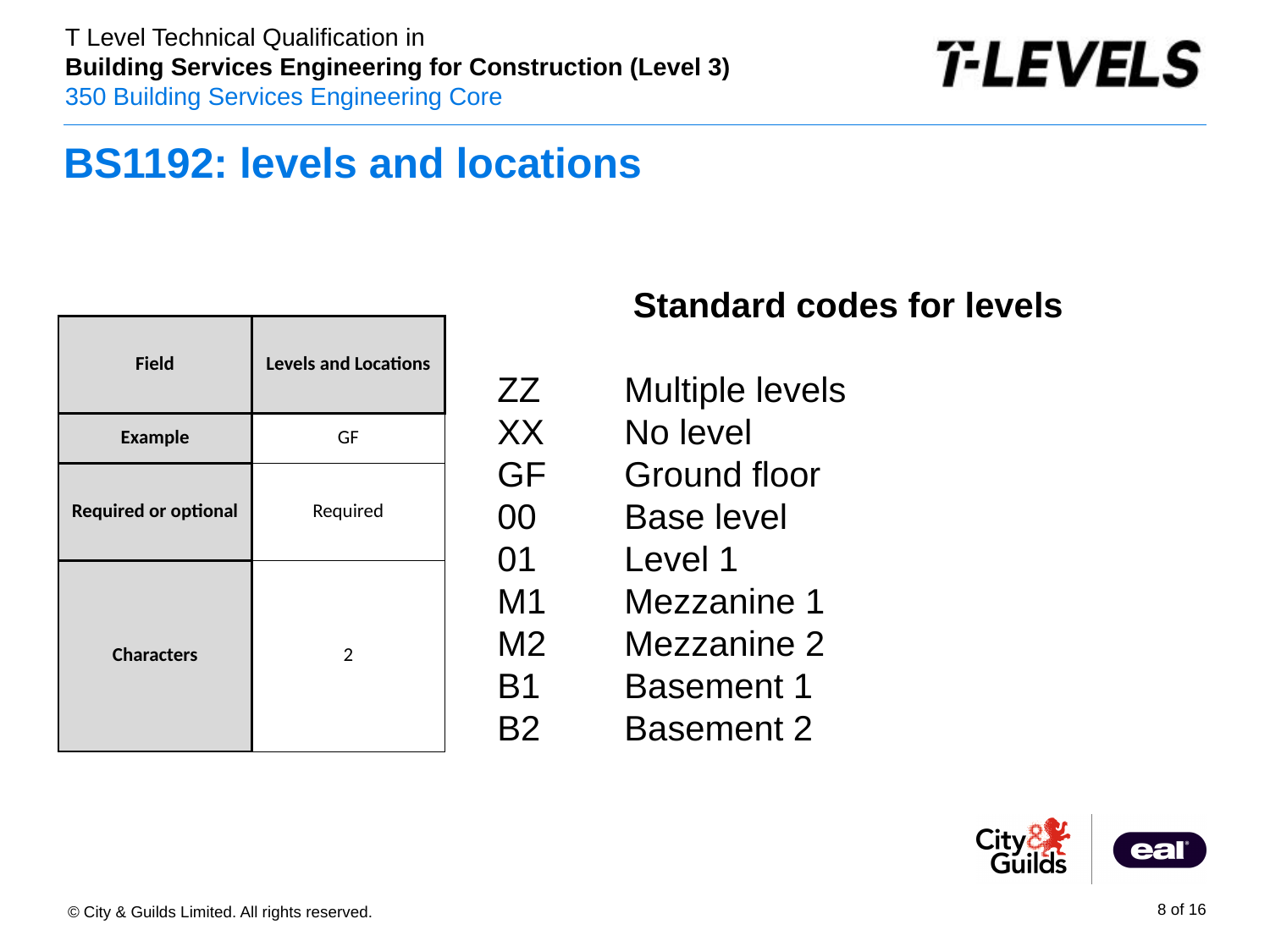

# BS1192: levels and locations
Standard codes for levels

ZZ	Multiple levels
XX	No level
GF	Ground floor
00	Base level
01         Level 1
M1	Mezzanine 1
M2	Mezzanine 2
B1	Basement 1
B2	Basement 2
| Field | Levels and Locations |
| --- | --- |
| Example | GF |
| Required or optional | Required |
| Characters | 2 |